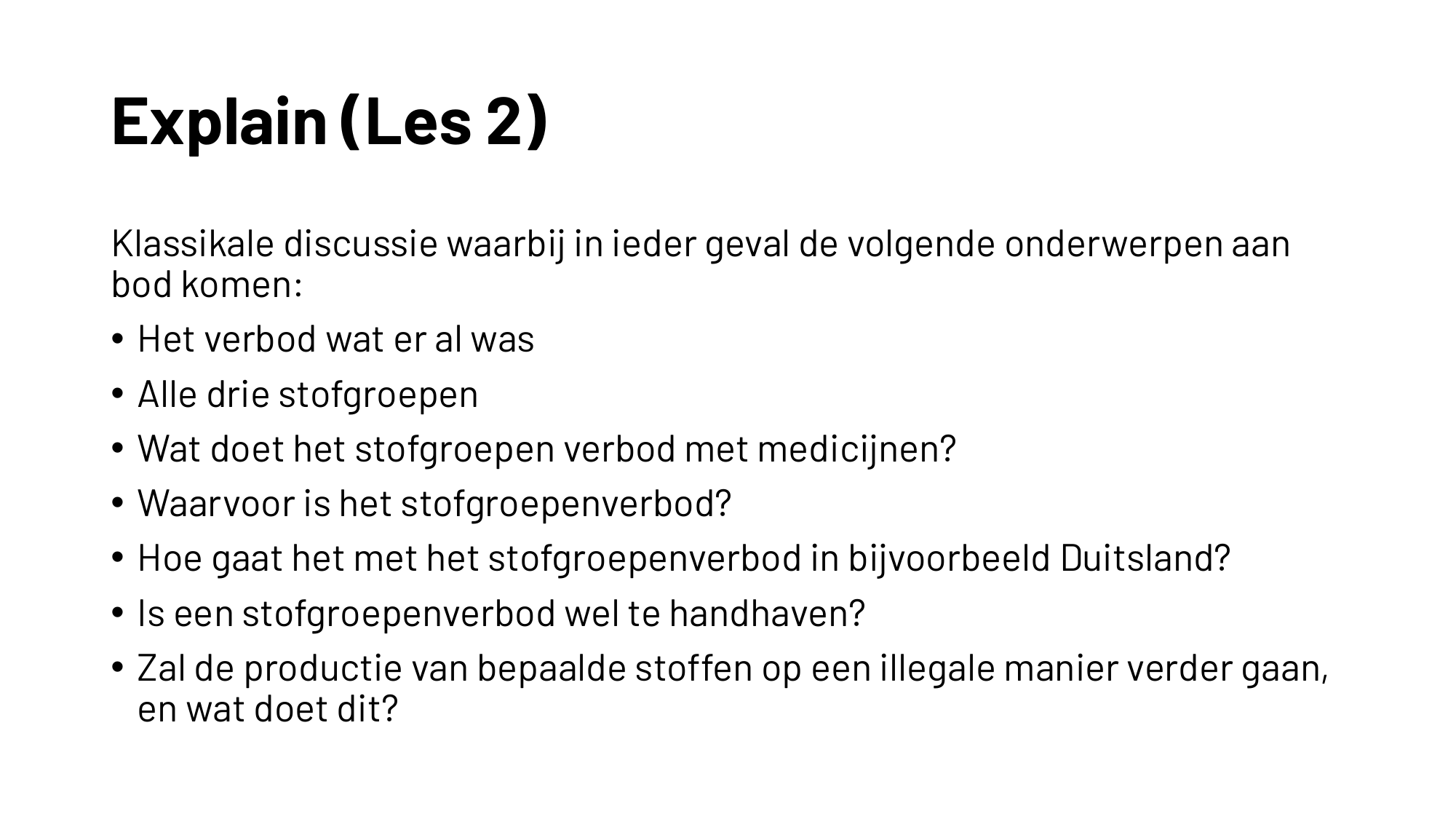

# Explain (Les 2)
Klassikale discussie waarbij in ieder geval de volgende onderwerpen aan bod komen:
Het verbod wat er al was
Alle drie stofgroepen
Wat doet het stofgroepen verbod met medicijnen?
Waarvoor is het stofgroepenverbod?
Hoe gaat het met het stofgroepenverbod in bijvoorbeeld Duitsland?
Is een stofgroepenverbod wel te handhaven?
Zal de productie van bepaalde stoffen op een illegale manier verder gaan, en wat doet dit?